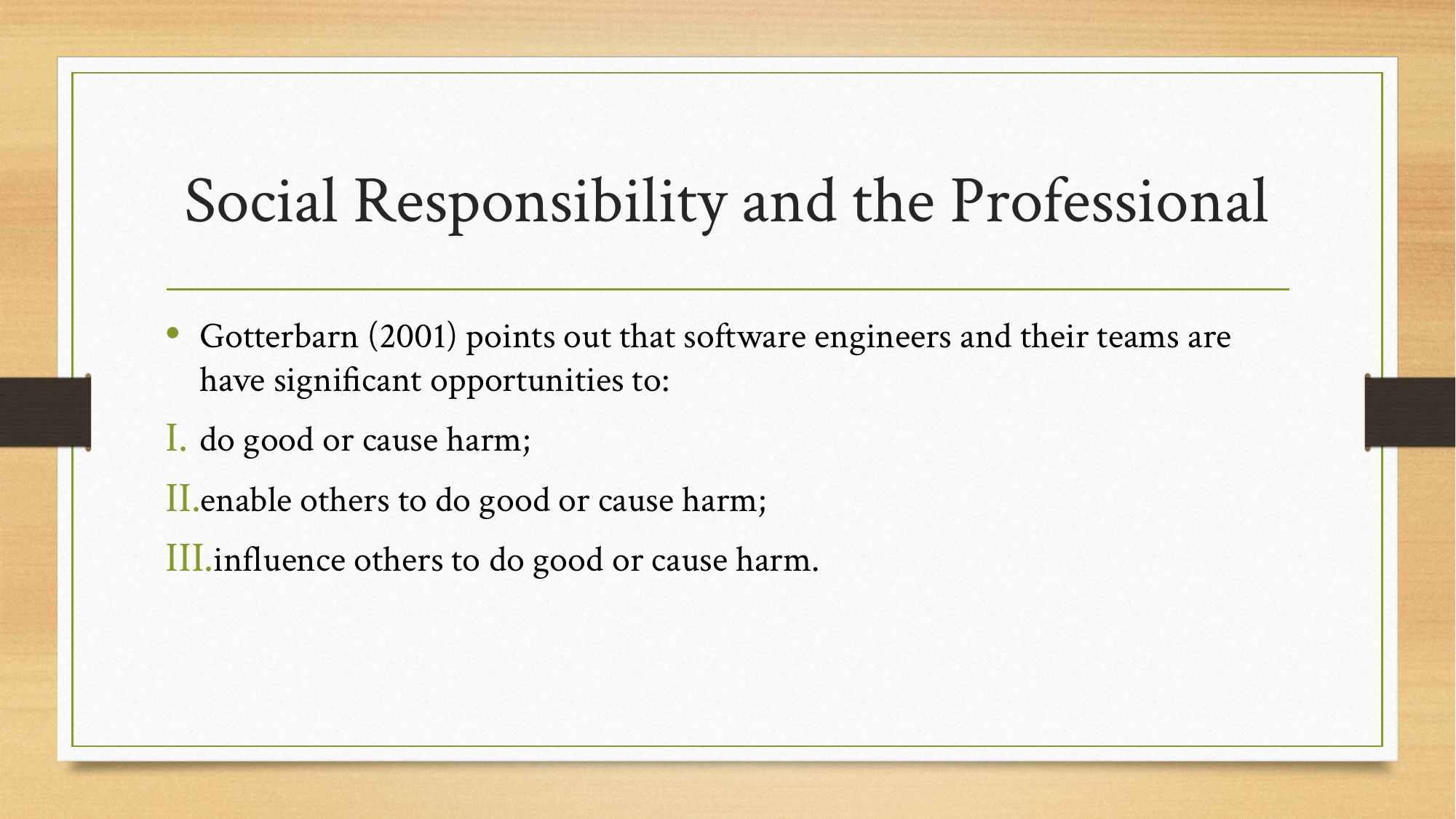

# Social Responsibility and the Professional
Gotterbarn (2001) points out that software engineers and their teams are have significant opportunities to:
do good or cause harm;
enable others to do good or cause harm;
influence others to do good or cause harm.